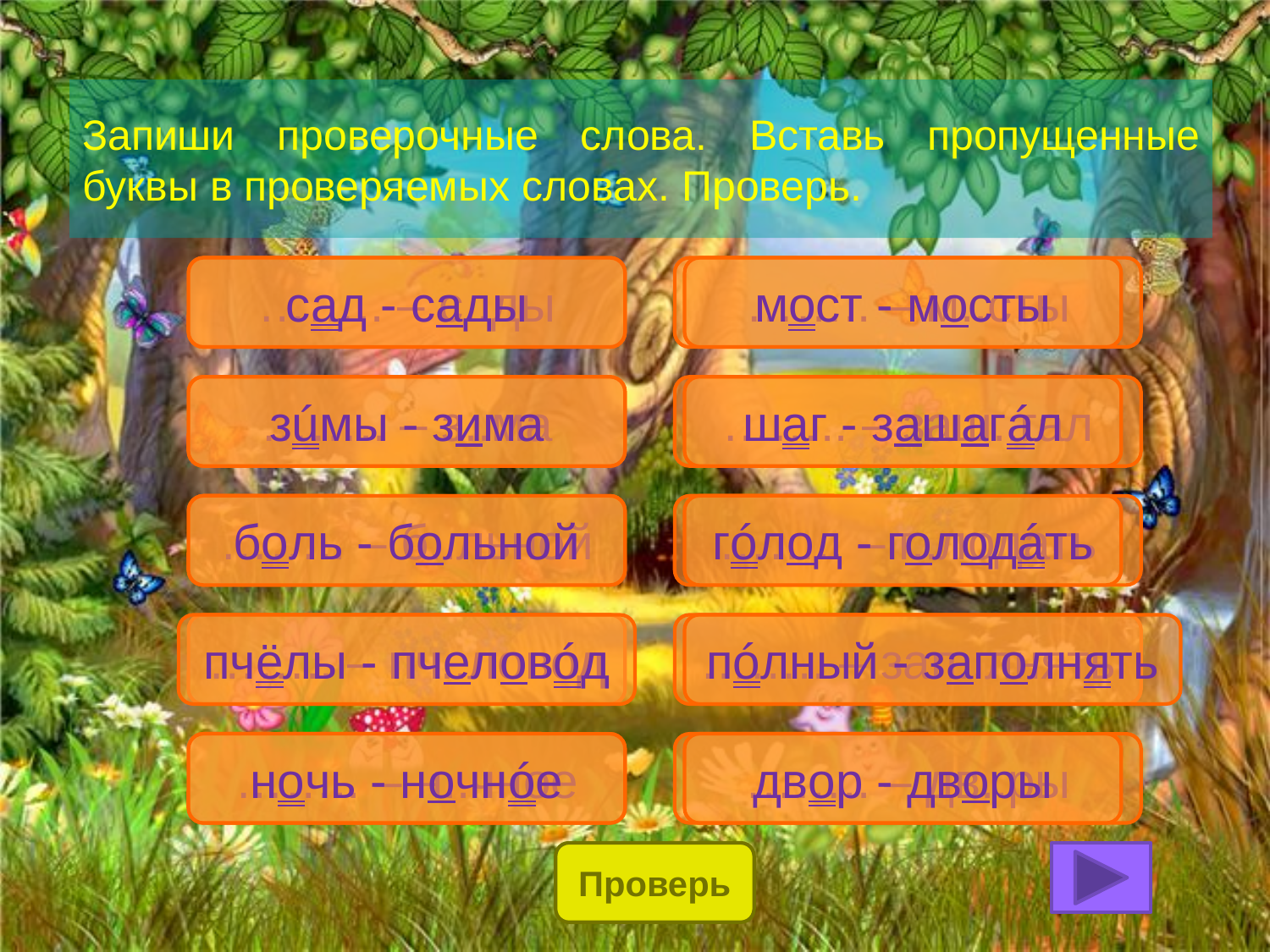

# Запиши проверочные слова. Вставь пропущенные буквы в проверяемых словах. Проверь.
…….. – с..ды
сад - сады
…….. – м..сты
мост - мосты
…….. – з..ма
зúмы - зима
…….. – заш..гал
шаг - зашагáл
…….. – б..льной
боль - больной
…….. – г..лодать
гóлод - голодáть
пчёлы - пчеловóд
…….. – пч..ловод
…….. – зап..лнять
пóлный - заполнять
…….. – н..чное
ночь - ночнóе
…….. – дв..ры
двор - дворы
Проверь